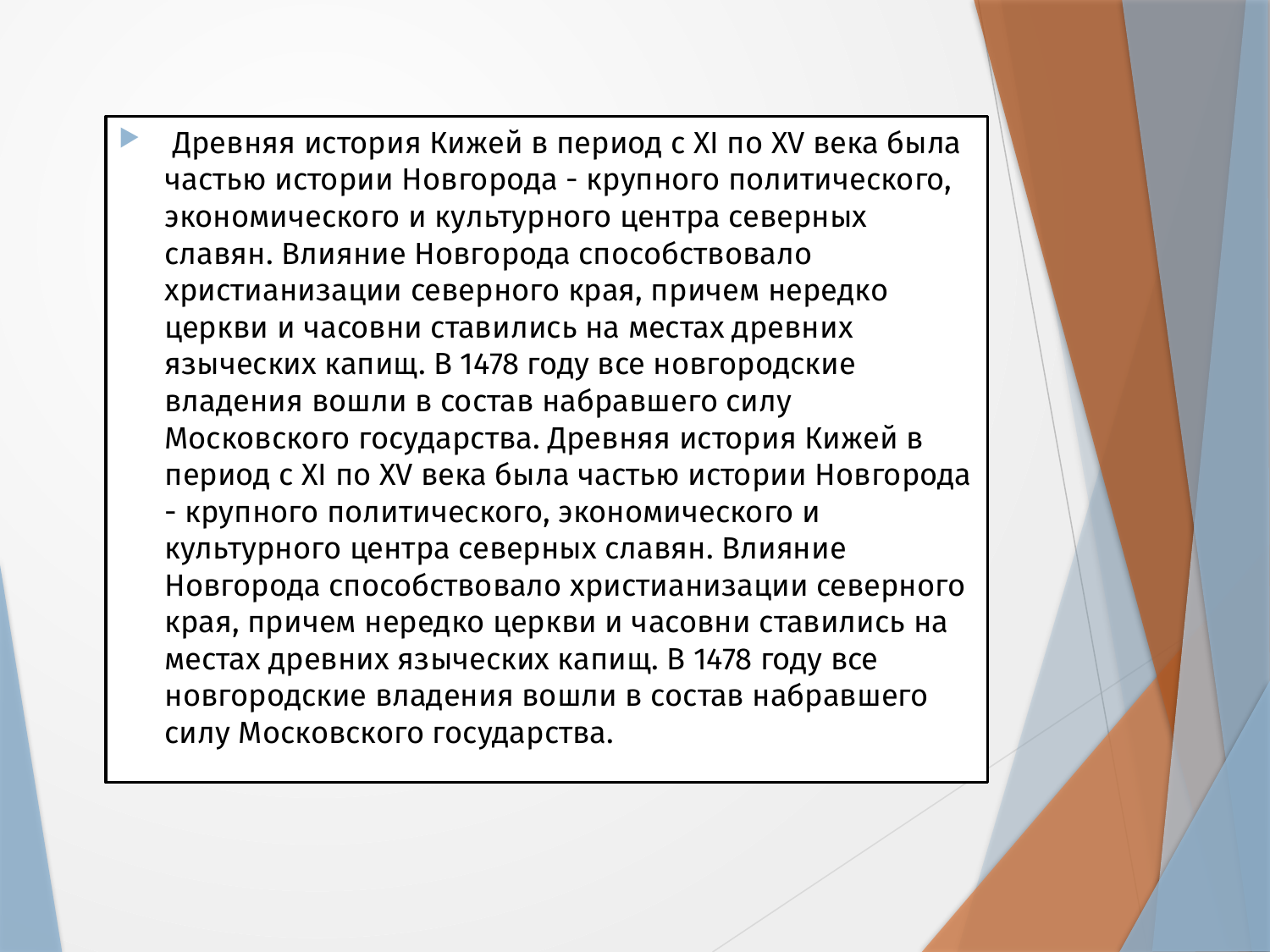

Древняя история Кижей в период с XI по XV века была частью истории Новгорода - крупного политического, экономического и культурного центра северных славян. Влияние Новгорода способствовало христианизации северного края, причем нередко церкви и часовни ставились на местах древних языческих капищ. В 1478 году все новгородские владения вошли в состав набравшего силу Московского государства. Древняя история Кижей в период с XI по XV века была частью истории Новгорода - крупного политического, экономического и культурного центра северных славян. Влияние Новгорода способствовало христианизации северного края, причем нередко церкви и часовни ставились на местах древних языческих капищ. В 1478 году все новгородские владения вошли в состав набравшего силу Московского государства.